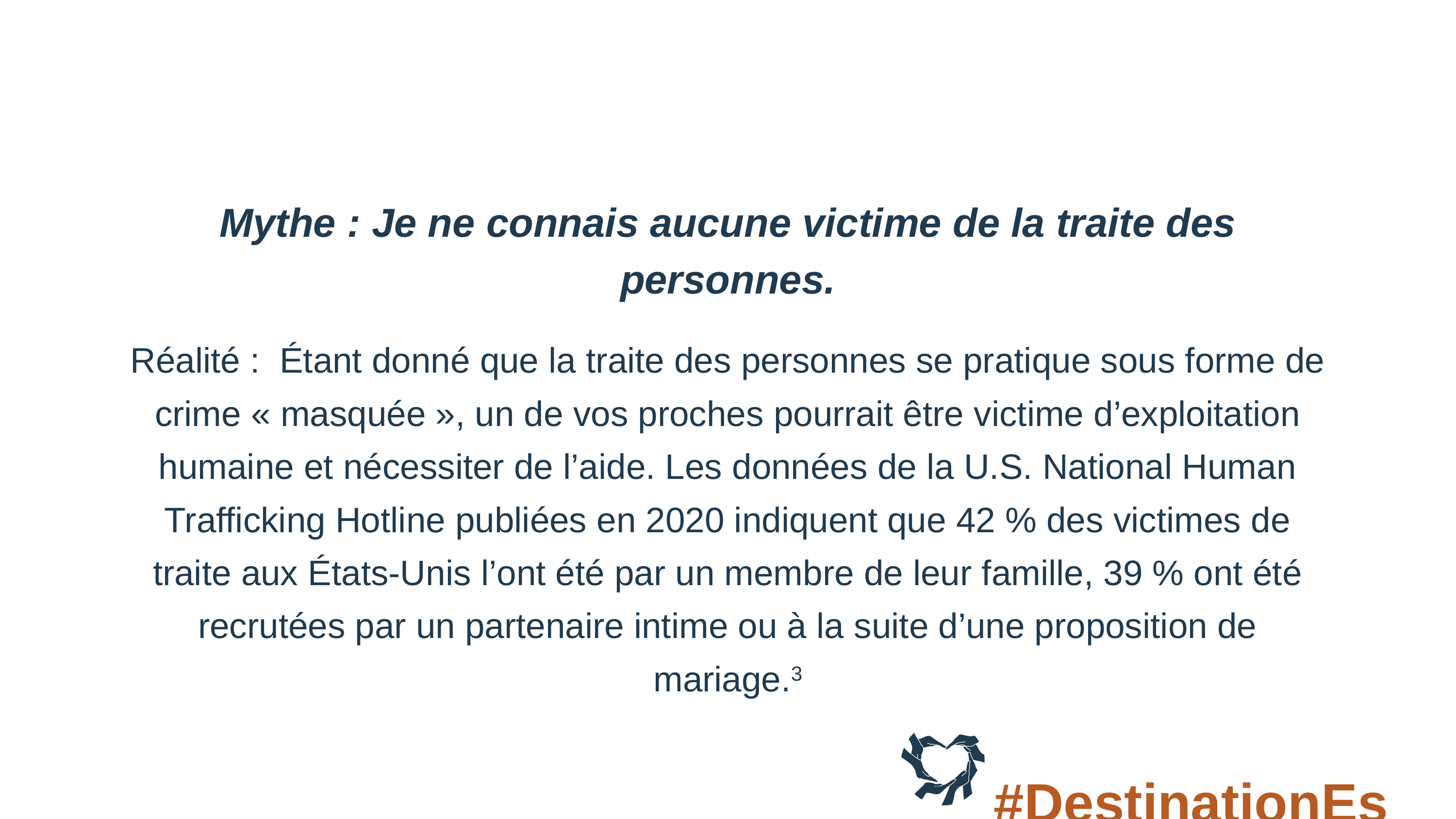

Mythe : Je ne connais aucune victime de la traite des personnes.
Réalité :  Étant donné que la traite des personnes se pratique sous forme de crime « masquée », un de vos proches pourrait être victime d’exploitation humaine et nécessiter de l’aide. Les données de la U.S. National Human Trafficking Hotline publiées en 2020 indiquent que 42 % des victimes de traite aux États-Unis l’ont été par un membre de leur famille, 39 % ont été recrutées par un partenaire intime ou à la suite d’une proposition de mariage.3

#DestinationEspoir